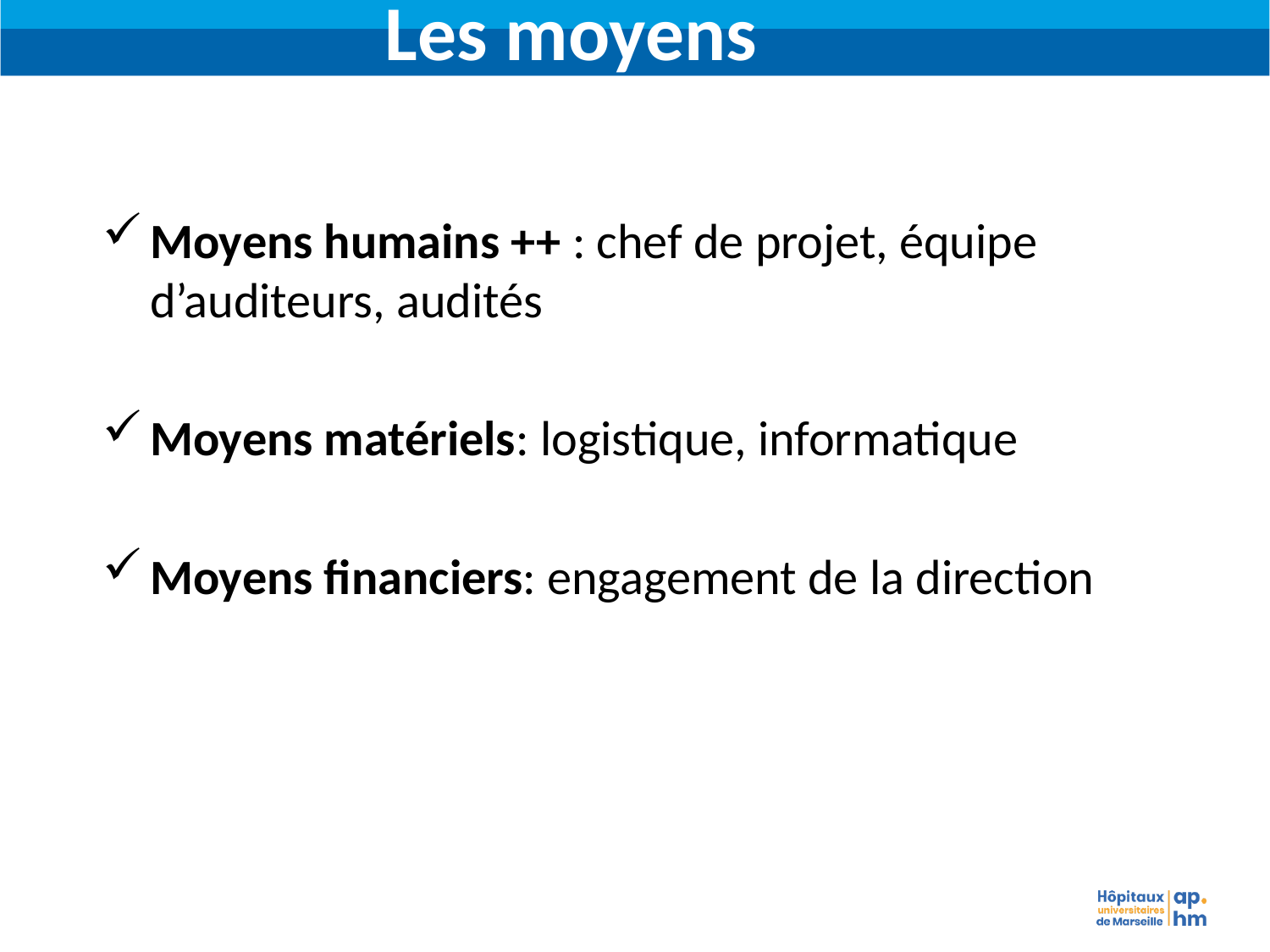

Les moyens
Moyens humains ++ : chef de projet, équipe d’auditeurs, audités

Moyens matériels: logistique, informatique

Moyens financiers: engagement de la direction